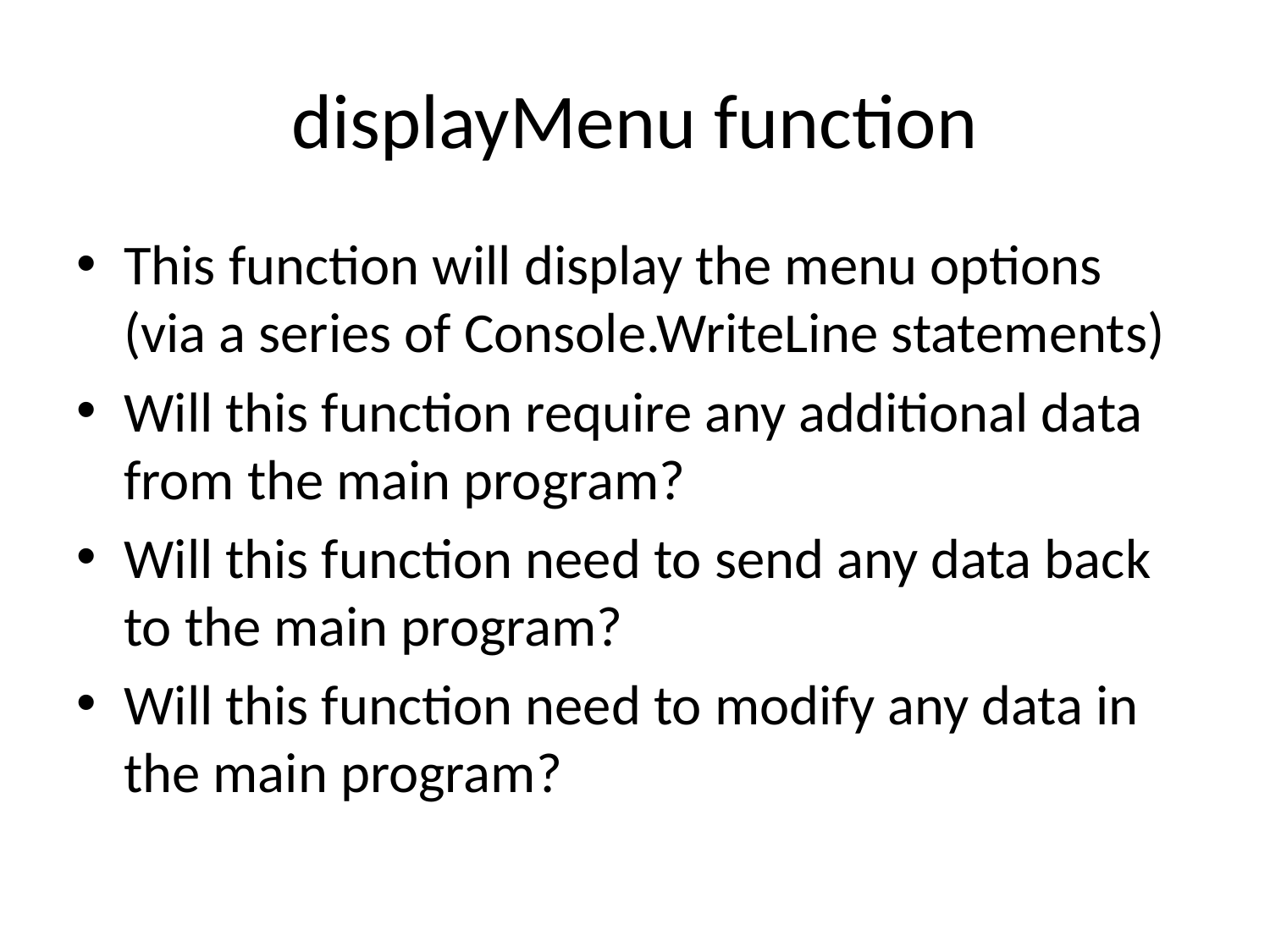

# displayMenu function
This function will display the menu options (via a series of Console.WriteLine statements)
Will this function require any additional data from the main program?
Will this function need to send any data back to the main program?
Will this function need to modify any data in the main program?